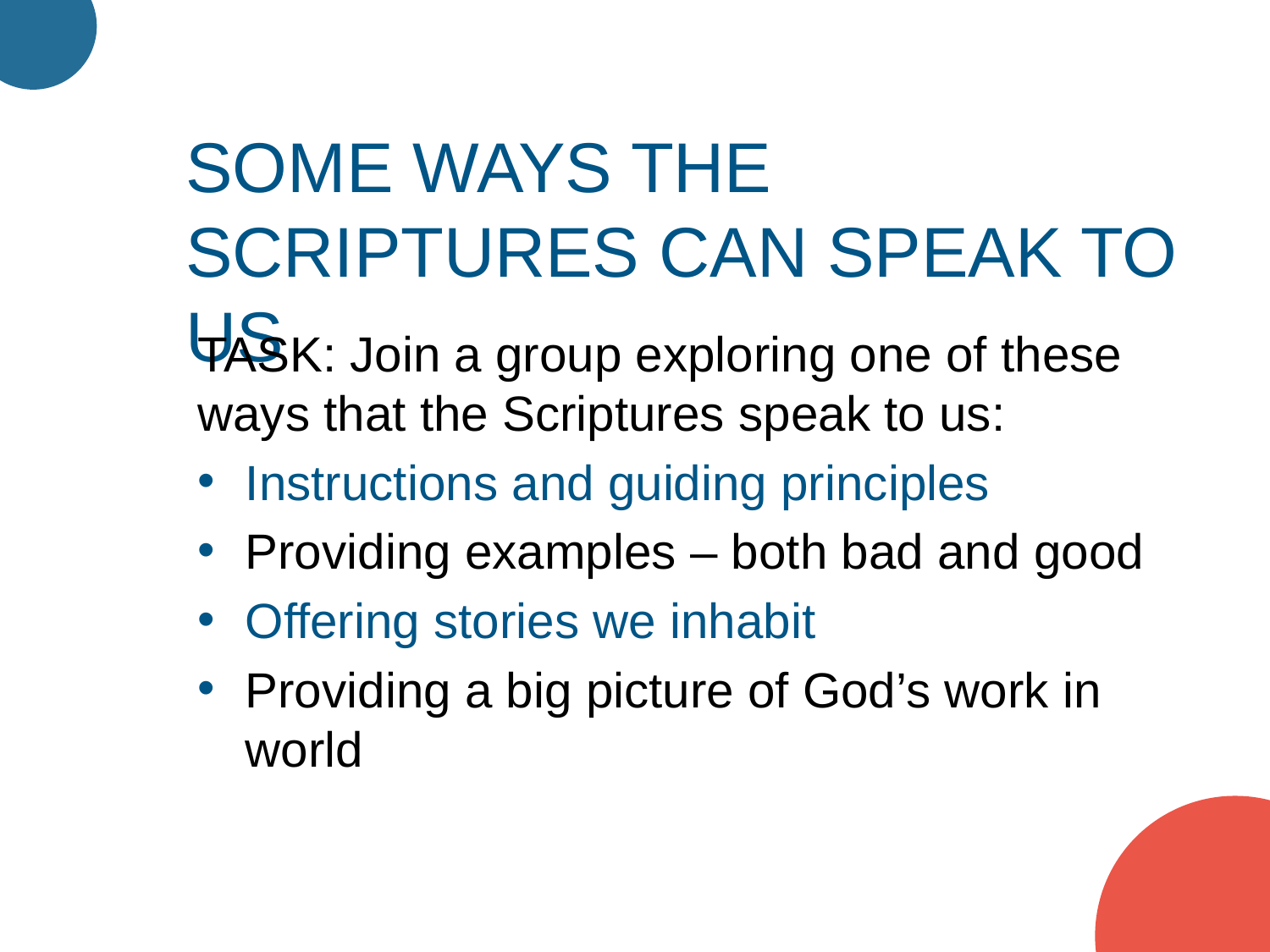

some ways the scriptures can speak to us
TASK: Join a group exploring one of these ways that the Scriptures speak to us:
Instructions and guiding principles
Providing examples – both bad and good
Offering stories we inhabit
Providing a big picture of God’s work in world